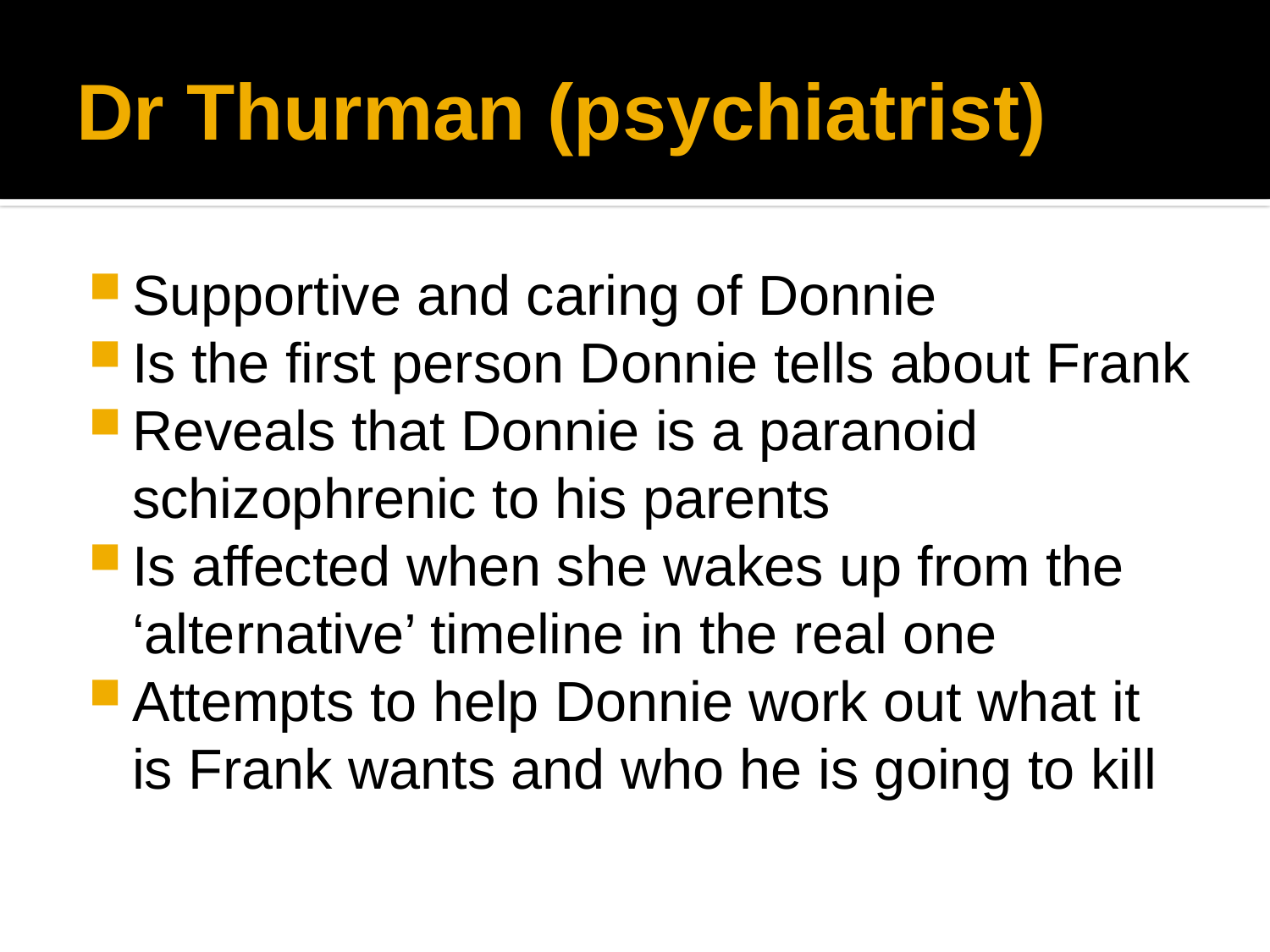

# Dr Thurman (psychiatrist)
Supportive and caring of Donnie
Is the first person Donnie tells about Frank
Reveals that Donnie is a paranoid schizophrenic to his parents
Is affected when she wakes up from the ‘alternative’ timeline in the real one
Attempts to help Donnie work out what it is Frank wants and who he is going to kill